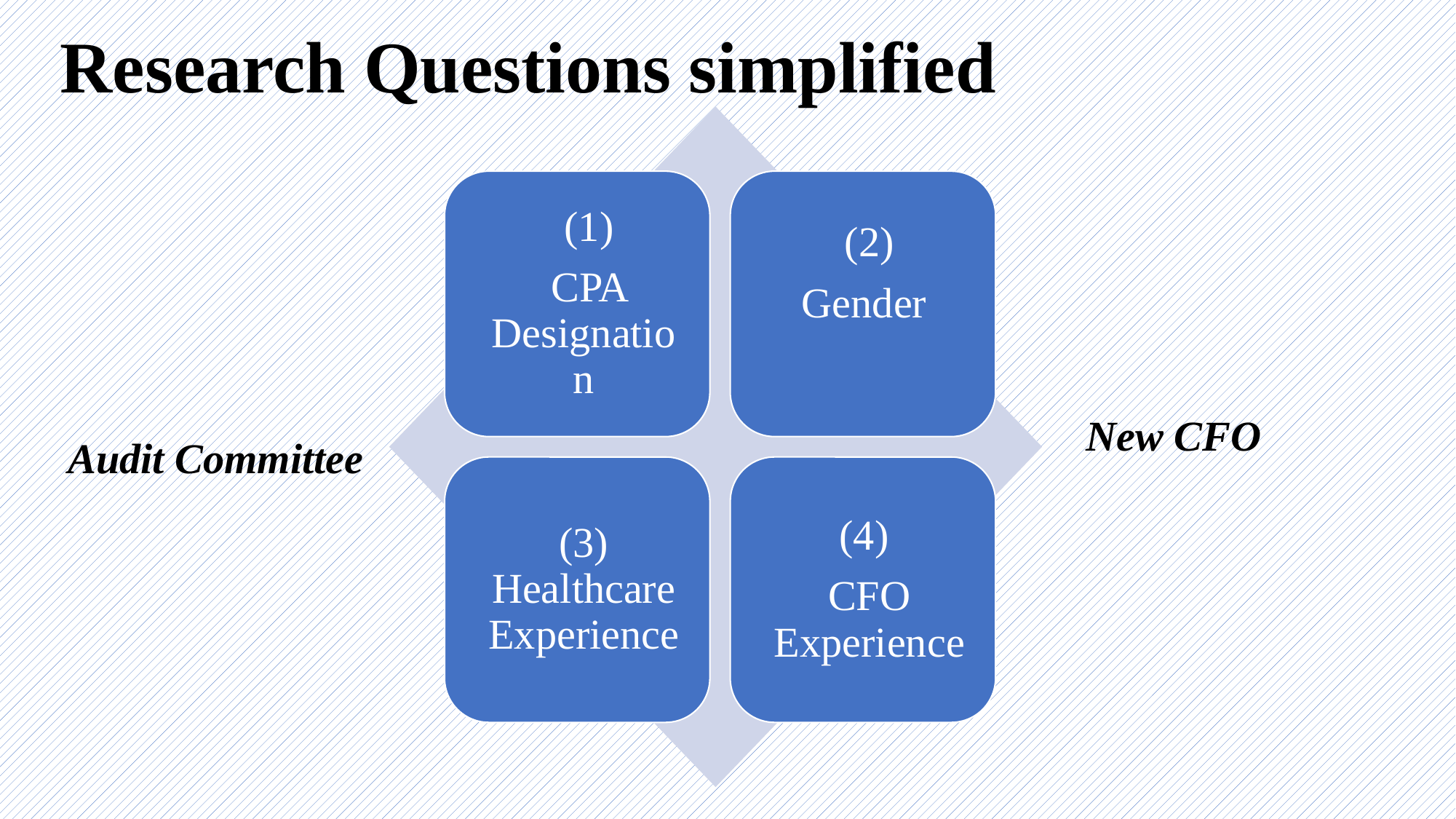

Research Questions simplified
 (1)
 CPA Designation
 (2)
Gender

(3) Healthcare Experience
(4)
CFO Experience

New CFO
Audit Committee